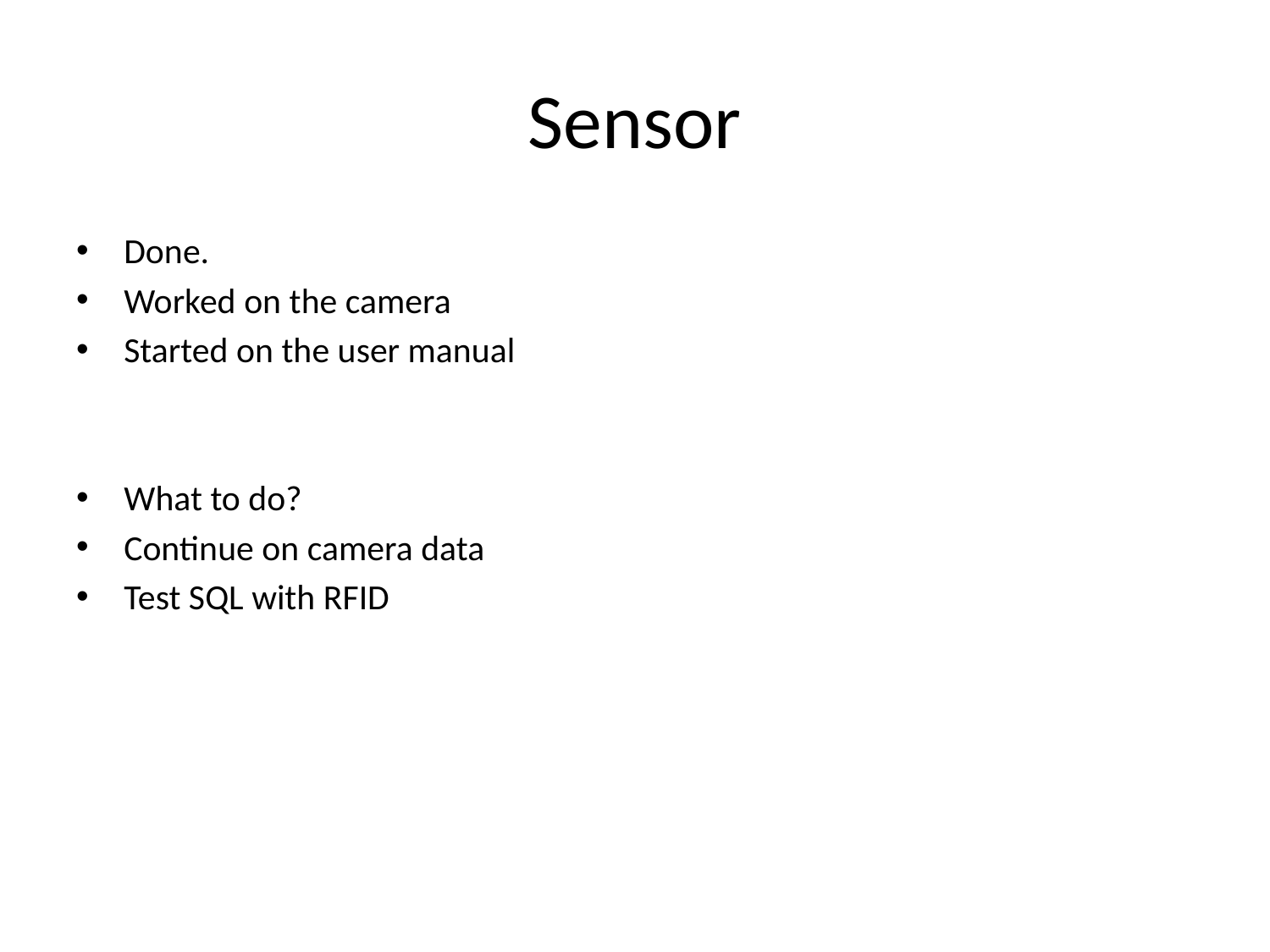

# Sensor
Done.
Worked on the camera
Started on the user manual

What to do?
Continue on camera data
Test SQL with RFID